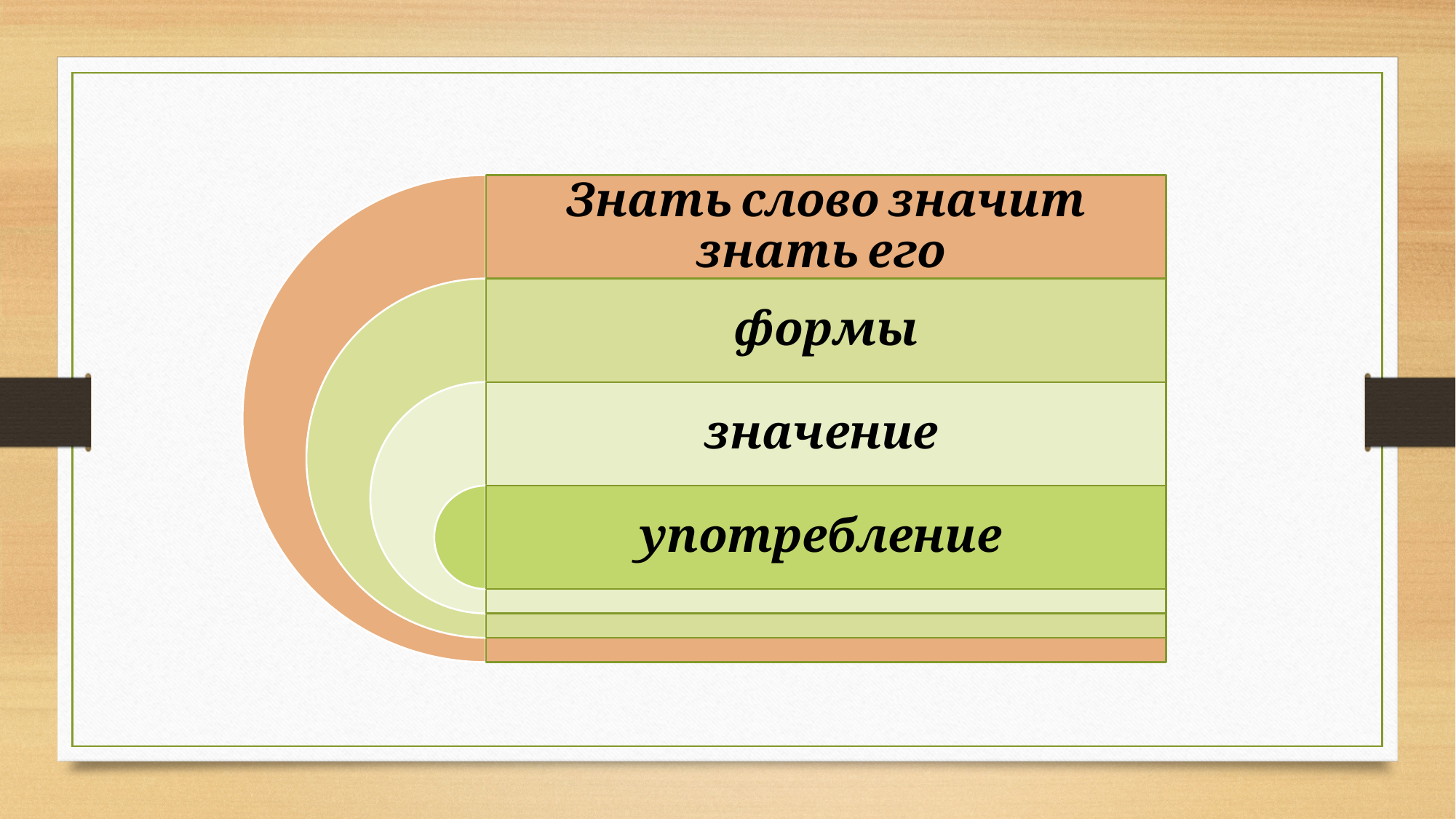

Знать слово значит знать его
формы
значение
употребление